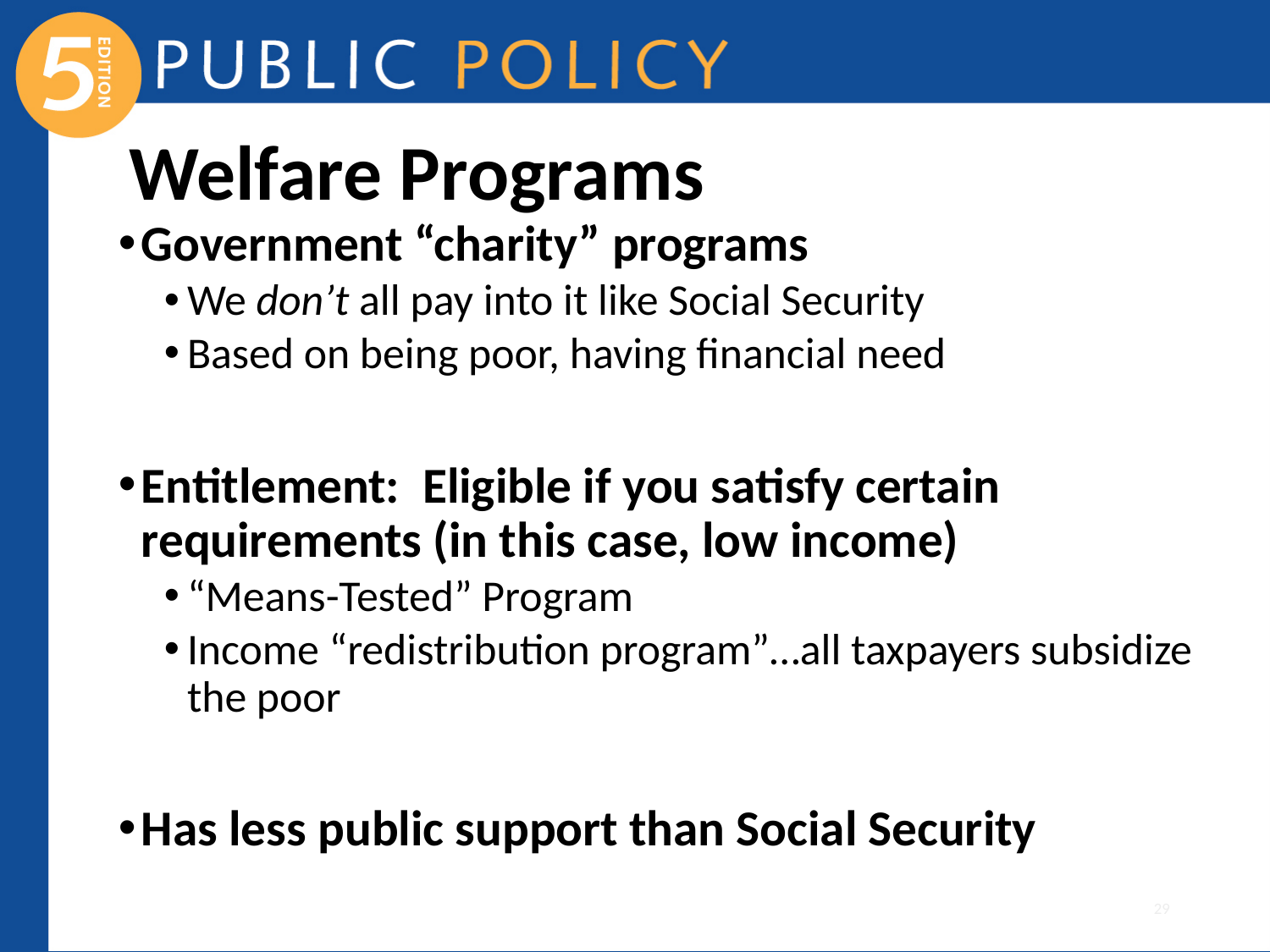

# Welfare Programs
Government “charity” programs
We don’t all pay into it like Social Security
Based on being poor, having financial need

Entitlement:  Eligible if you satisfy certain requirements (in this case, low income)
“Means-Tested” Program
Income “redistribution program”…all taxpayers subsidize the poor

Has less public support than Social Security

29